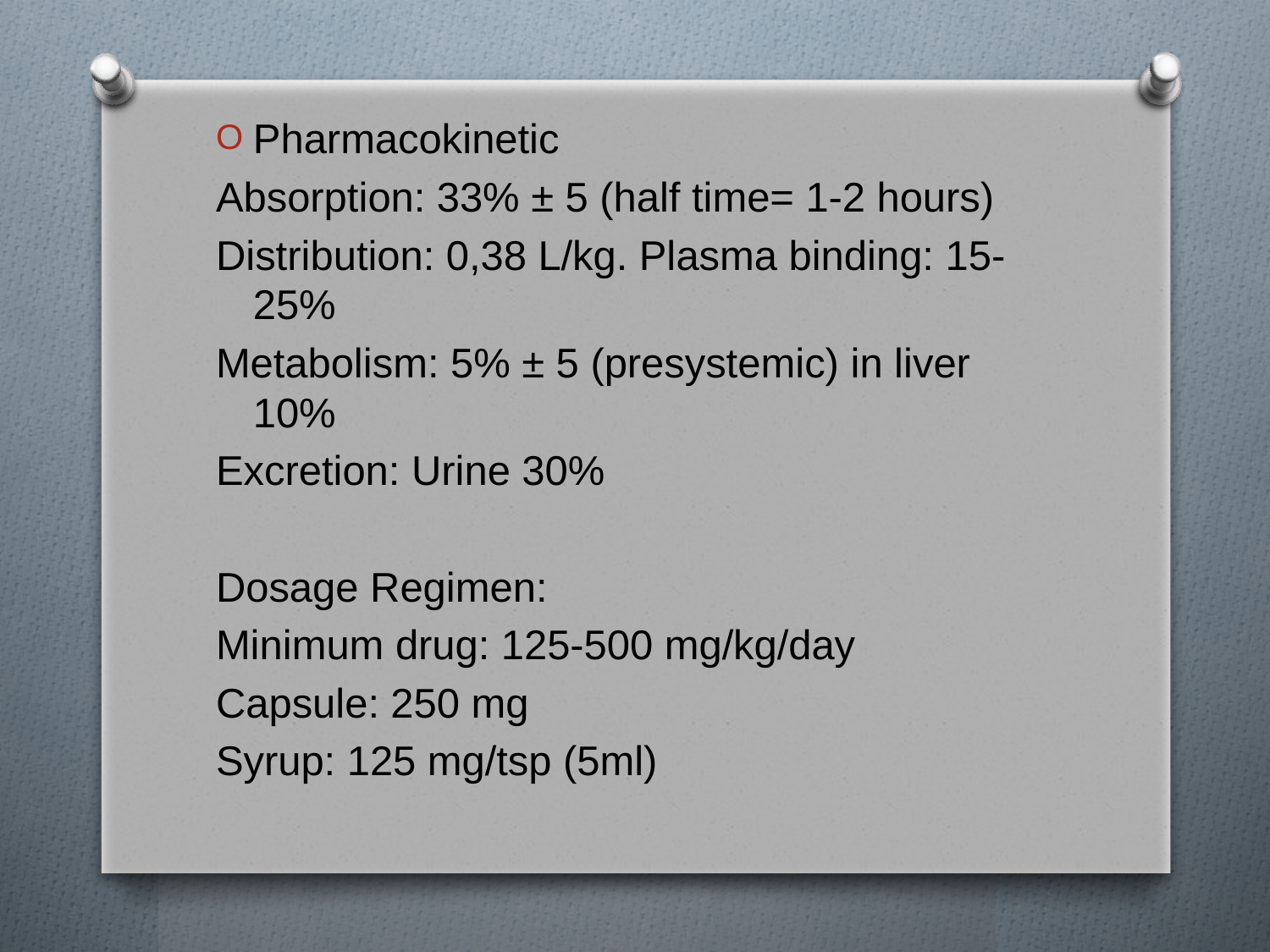

Pharmacokinetic
Absorption: 33% ± 5 (half time= 1-2 hours)
Distribution: 0,38 L/kg. Plasma binding: 15-25%
Metabolism: 5% ± 5 (presystemic) in liver 10%
Excretion: Urine 30%

Dosage Regimen:
Minimum drug: 125-500 mg/kg/day
Capsule: 250 mg
Syrup: 125 mg/tsp (5ml)